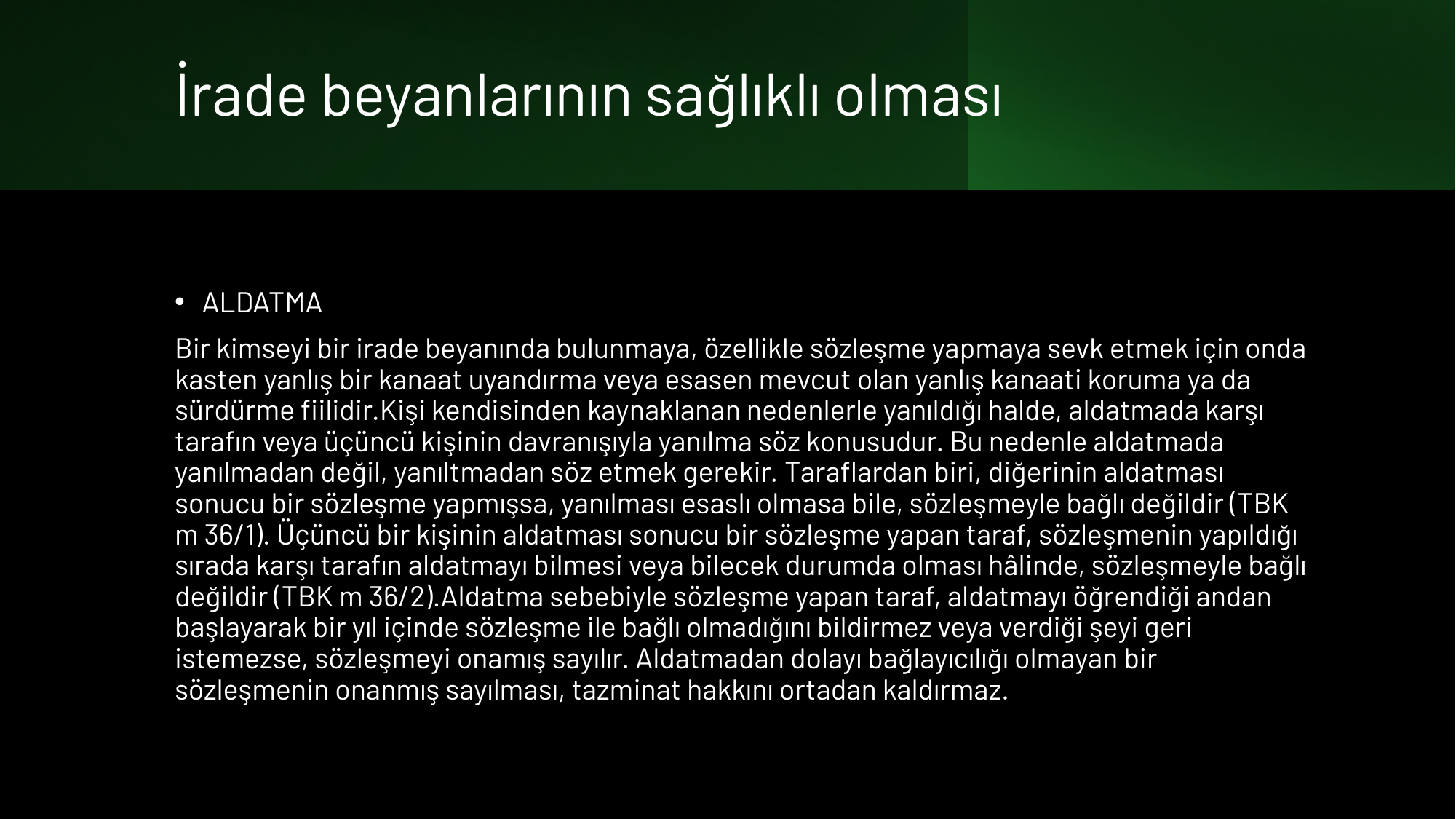

# İrade beyanlarının sağlıklı olması
ALDATMA
Bir kimseyi bir irade beyanında bulunmaya, özellikle sözleşme yapmaya sevk etmek için onda kasten yanlış bir kanaat uyandırma veya esasen mevcut olan yanlış kanaati koruma ya da sürdürme fiilidir.Kişi kendisinden kaynaklanan nedenlerle yanıldığı halde, aldatmada karşı tarafın veya üçüncü kişinin davranışıyla yanılma söz konusudur. Bu nedenle aldatmada yanılmadan değil, yanıltmadan söz etmek gerekir. Taraflardan biri, diğerinin aldatması sonucu bir sözleşme yapmışsa, yanılması esaslı olmasa bile, sözleşmeyle bağlı değildir (TBK m 36/1). Üçüncü bir kişinin aldatması sonucu bir sözleşme yapan taraf, sözleşmenin yapıldığı sırada karşı tarafın aldatmayı bilmesi veya bilecek durumda olması hâlinde, sözleşmeyle bağlı değildir (TBK m 36/2).Aldatma sebebiyle sözleşme yapan taraf, aldatmayı öğrendiği andan başlayarak bir yıl içinde sözleşme ile bağlı olmadığını bildirmez veya verdiği şeyi geri istemezse, sözleşmeyi onamış sayılır. Aldatmadan dolayı bağlayıcılığı olmayan bir sözleşmenin onanmış sayılması, tazminat hakkını ortadan kaldırmaz.